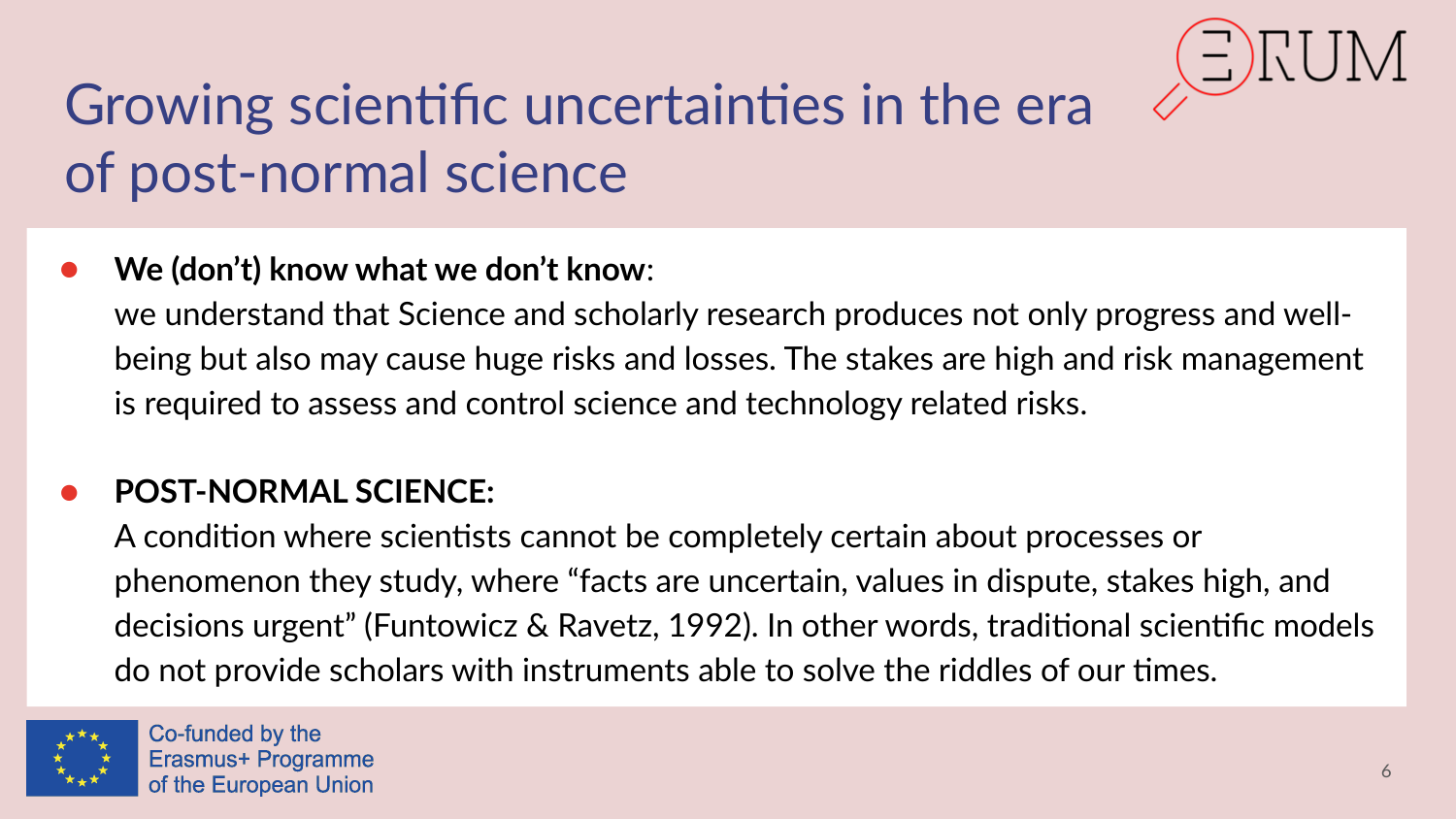

# Growing scientific uncertainties in the era of post-normal science
We (don’t) know what we don’t know:
we understand that Science and scholarly research produces not only progress and well-being but also may cause huge risks and losses. The stakes are high and risk management is required to assess and control science and technology related risks.

POST-NORMAL SCIENCE:
A condition where scientists cannot be completely certain about processes or phenomenon they study, where “facts are uncertain, values in dispute, stakes high, and decisions urgent” (Funtowicz & Ravetz, 1992). In other words, traditional scientific models do not provide scholars with instruments able to solve the riddles of our times.

6